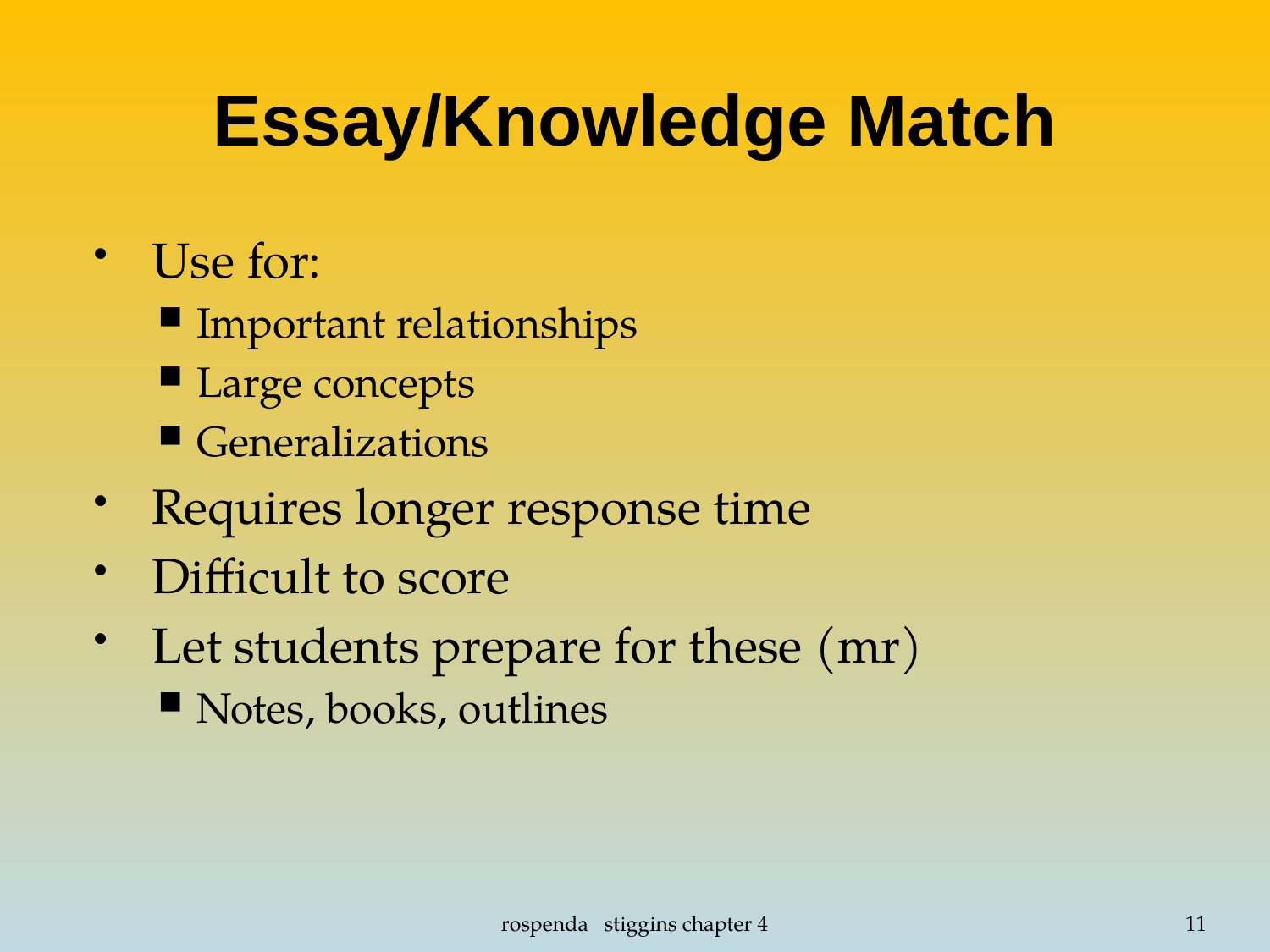

# Essay/Knowledge Match
Use for:
Important relationships
Large concepts
Generalizations
Requires longer response time
Difficult to score
Let students prepare for these (mr)
Notes, books, outlines
rospenda   stiggins chapter 4
11